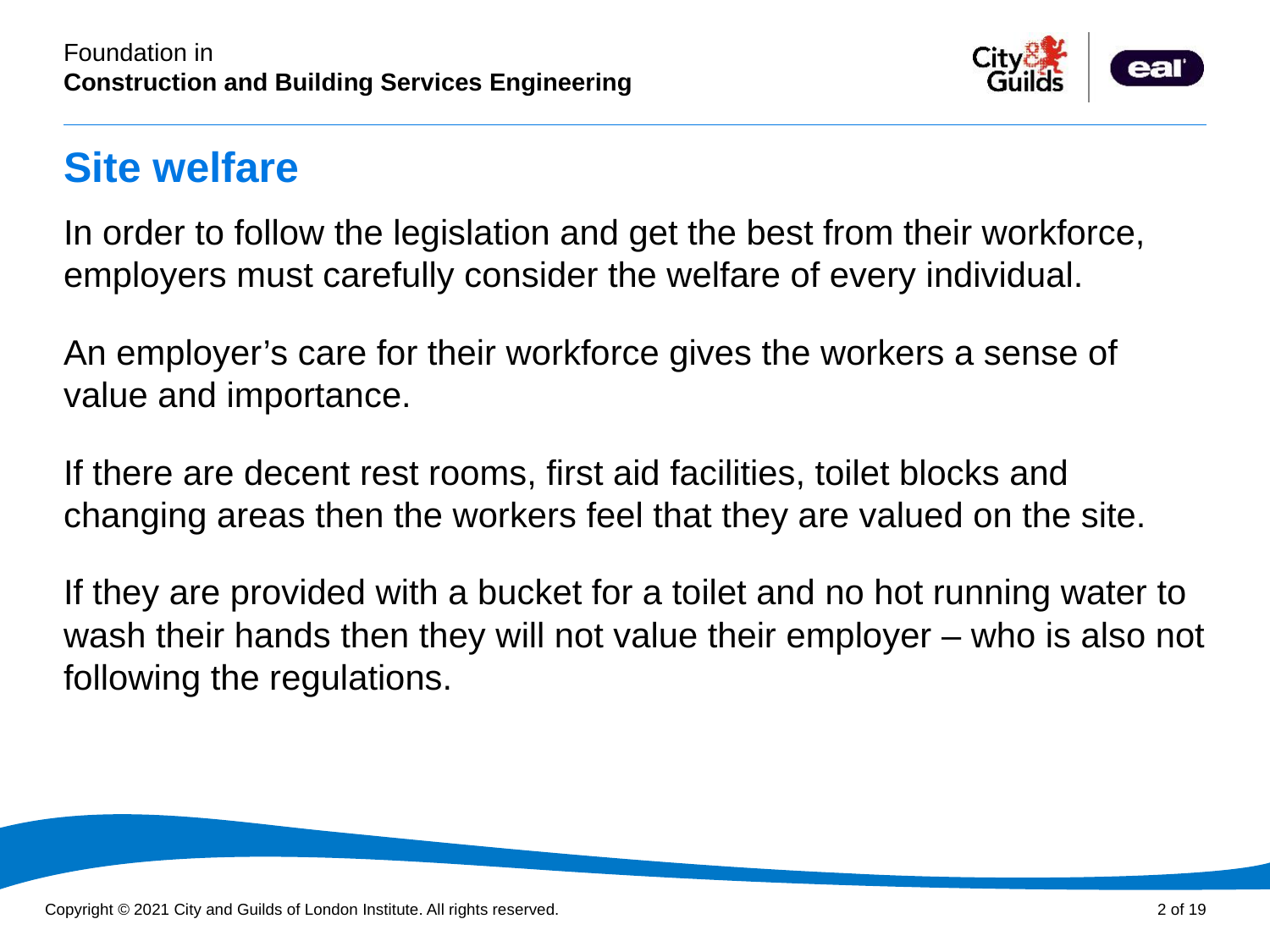

# Site welfare
In order to follow the legislation and get the best from their workforce, employers must carefully consider the welfare of every individual.
An employer’s care for their workforce gives the workers a sense of value and importance.
If there are decent rest rooms, first aid facilities, toilet blocks and changing areas then the workers feel that they are valued on the site.
If they are provided with a bucket for a toilet and no hot running water to wash their hands then they will not value their employer – who is also not following the regulations.